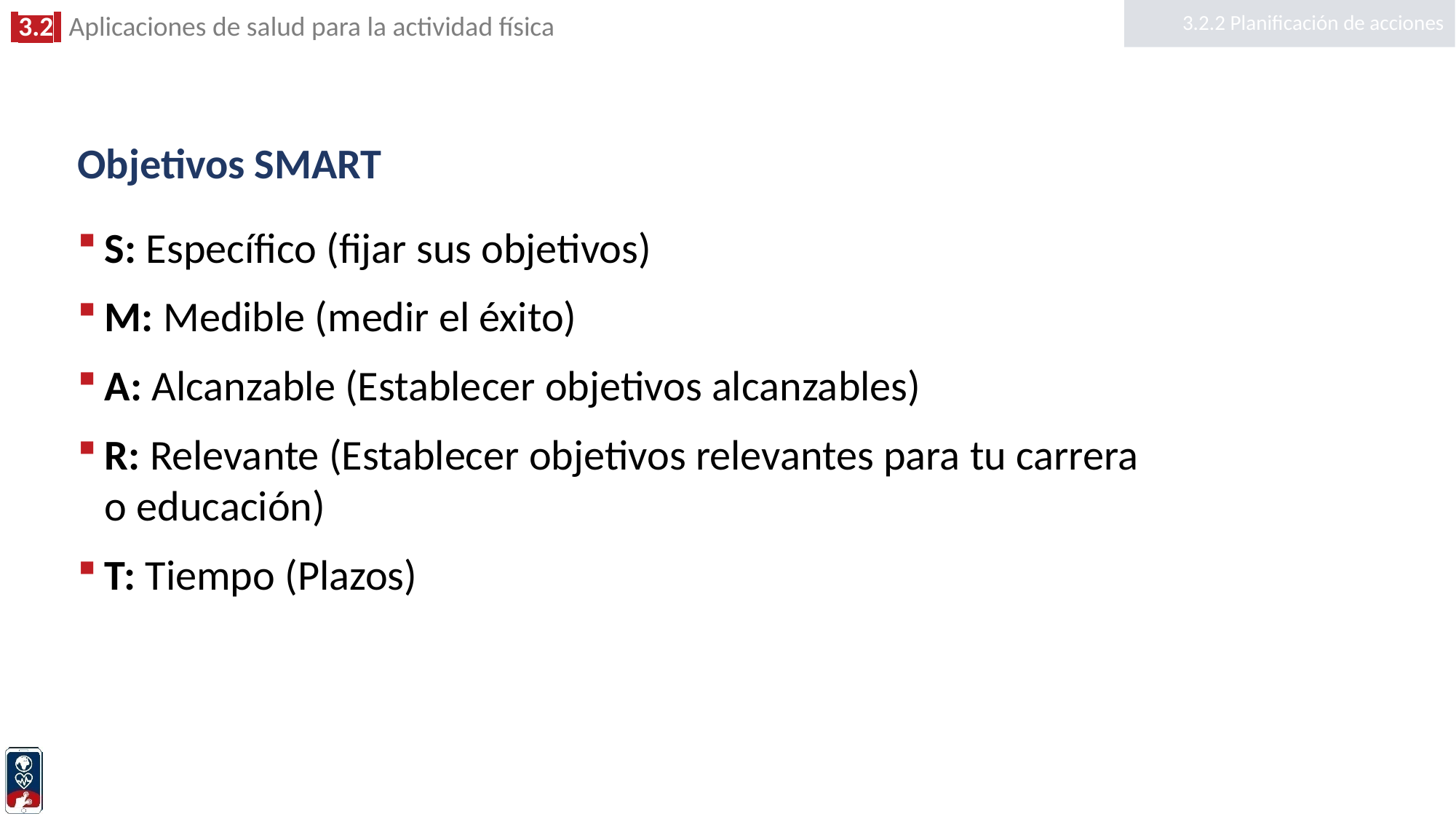

3.2.2 Planificación de acciones
# Objetivos SMART
S: Específico (fijar sus objetivos)
M: Medible (medir el éxito)
A: Alcanzable (Establecer objetivos alcanzables)
R: Relevante (Establecer objetivos relevantes para tu carrera o educación)
T: Tiempo (Plazos)